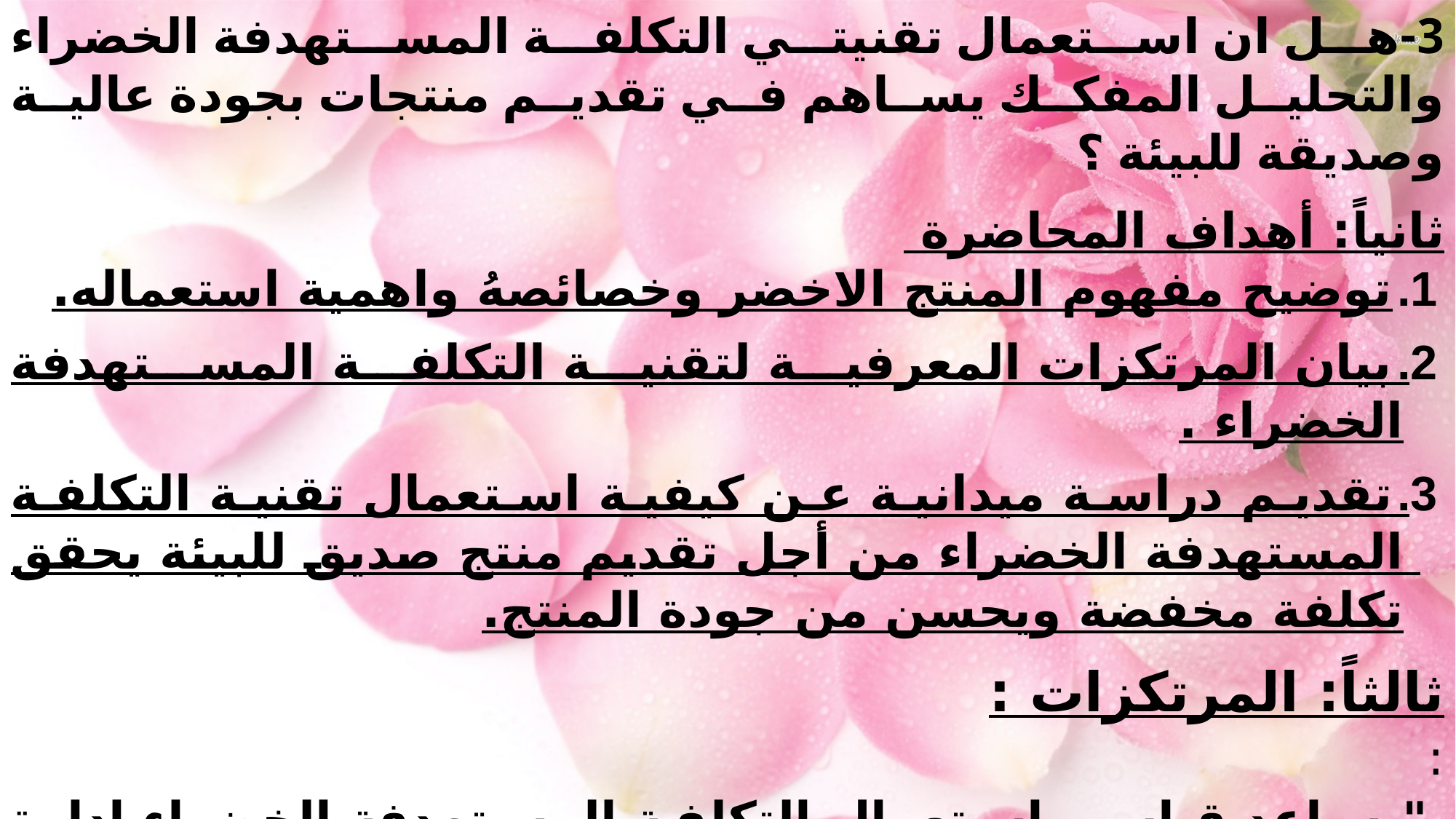

3-هل ان استعمال تقنيتي التكلفة المستهدفة الخضراء والتحليل المفكك يساهم في تقديم منتجات بجودة عالية وصديقة للبيئة ؟
ثانياً: أهداف المحاضرة
توضيح مفهوم المنتج الاخضر وخصائصهُ واهمية استعماله.
بيان المرتكزات المعرفية لتقنية التكلفة المستهدفة الخضراء .
تقديم دراسة ميدانية عن كيفية استعمال تقنية التكلفة المستهدفة الخضراء من أجل تقديم منتج صديق للبيئة يحقق تكلفة مخفضة ويحسن من جودة المنتج.
ثالثاً: المرتكزات :
:
 "يساعد قياس واستعمال التكلفة المستهدفة الخضراء ادارة الشركات على تخفيض التكاليف للمنتجات وتحسين جودة المنتجات ."